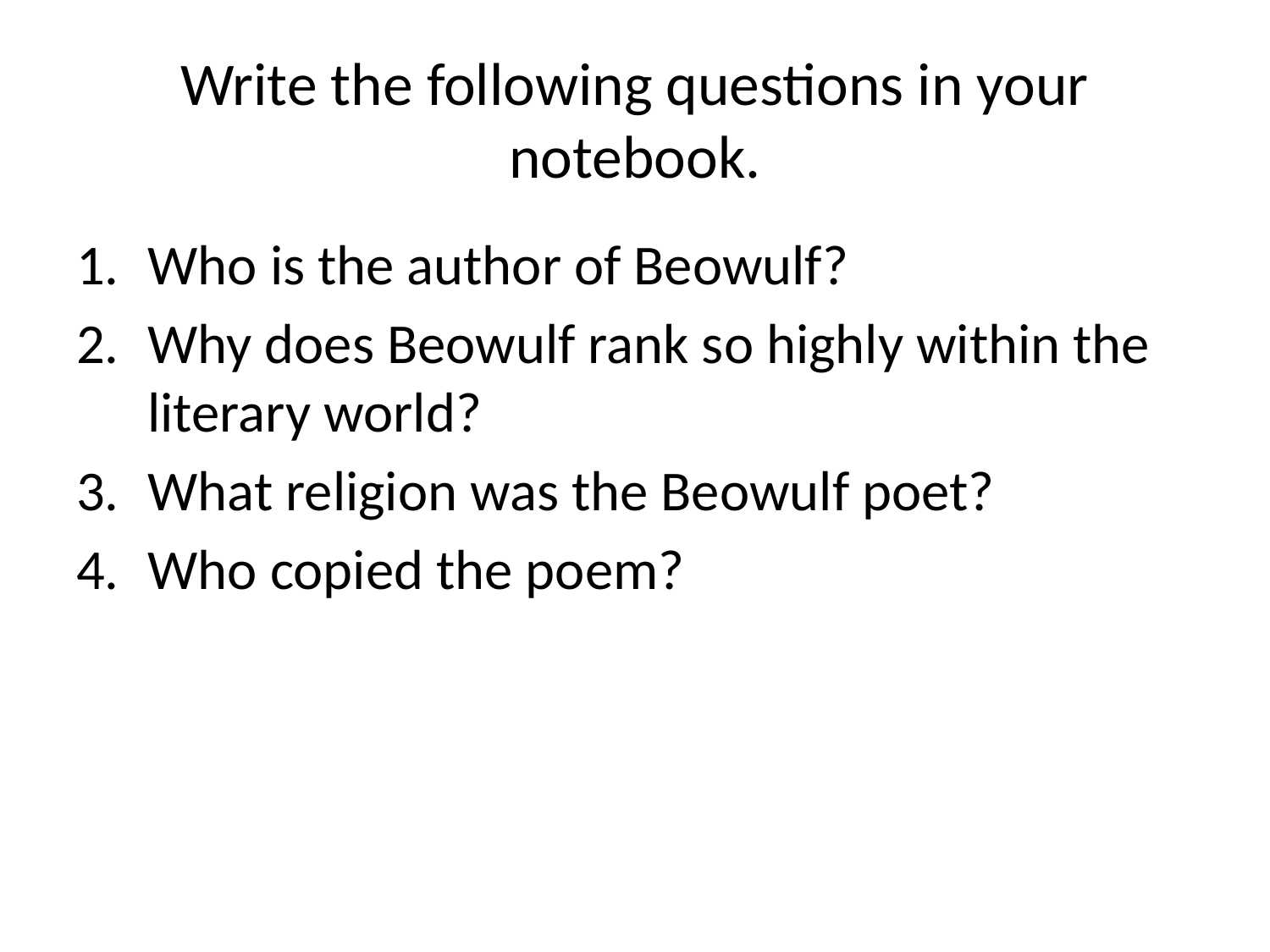

# Write the following questions in your notebook.
Who is the author of Beowulf?
Why does Beowulf rank so highly within the literary world?
What religion was the Beowulf poet?
Who copied the poem?